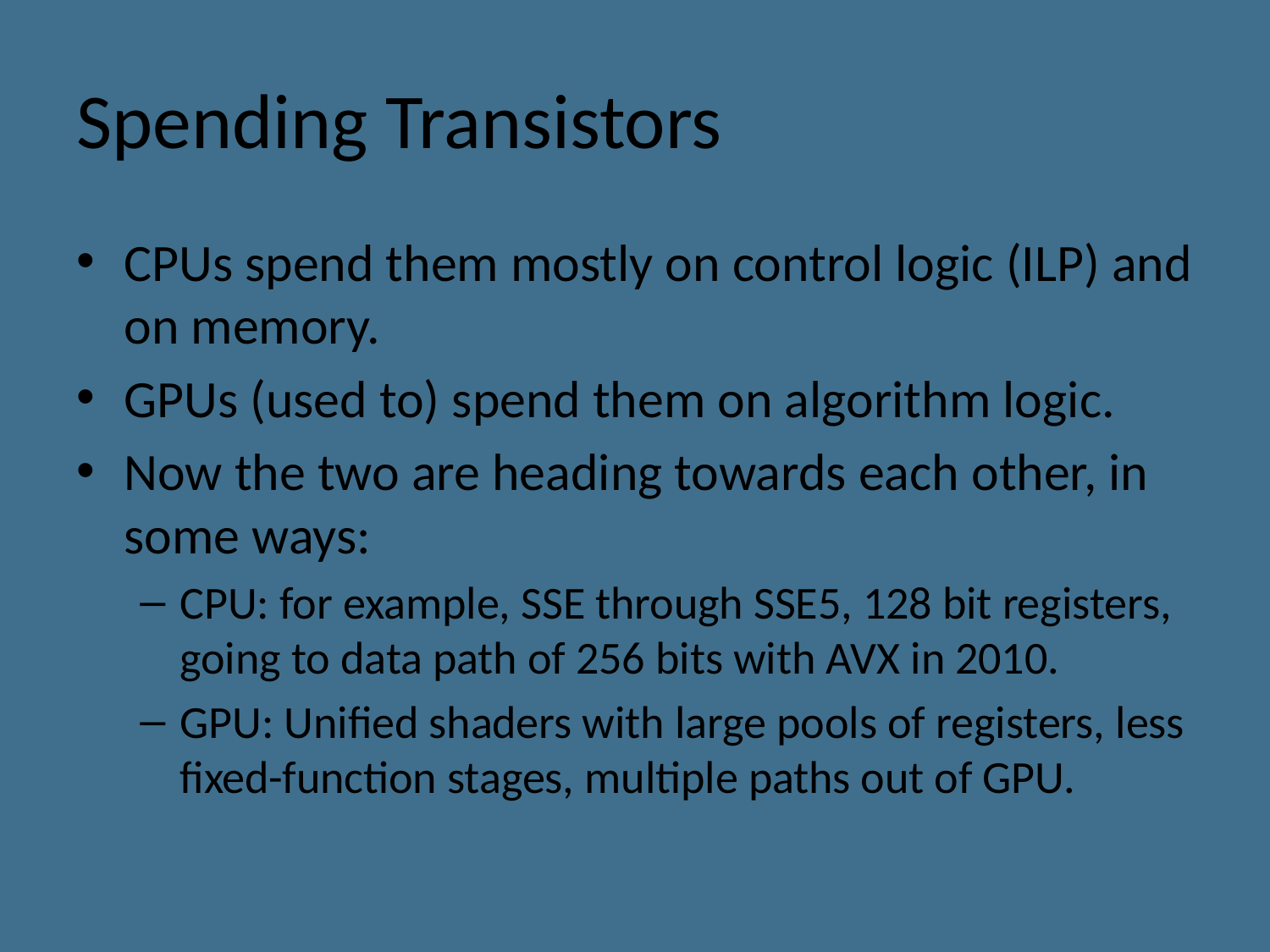

# Spending Transistors
CPUs spend them mostly on control logic (ILP) and on memory.
GPUs (used to) spend them on algorithm logic.
Now the two are heading towards each other, in some ways:
CPU: for example, SSE through SSE5, 128 bit registers, going to data path of 256 bits with AVX in 2010.
GPU: Unified shaders with large pools of registers, less fixed-function stages, multiple paths out of GPU.